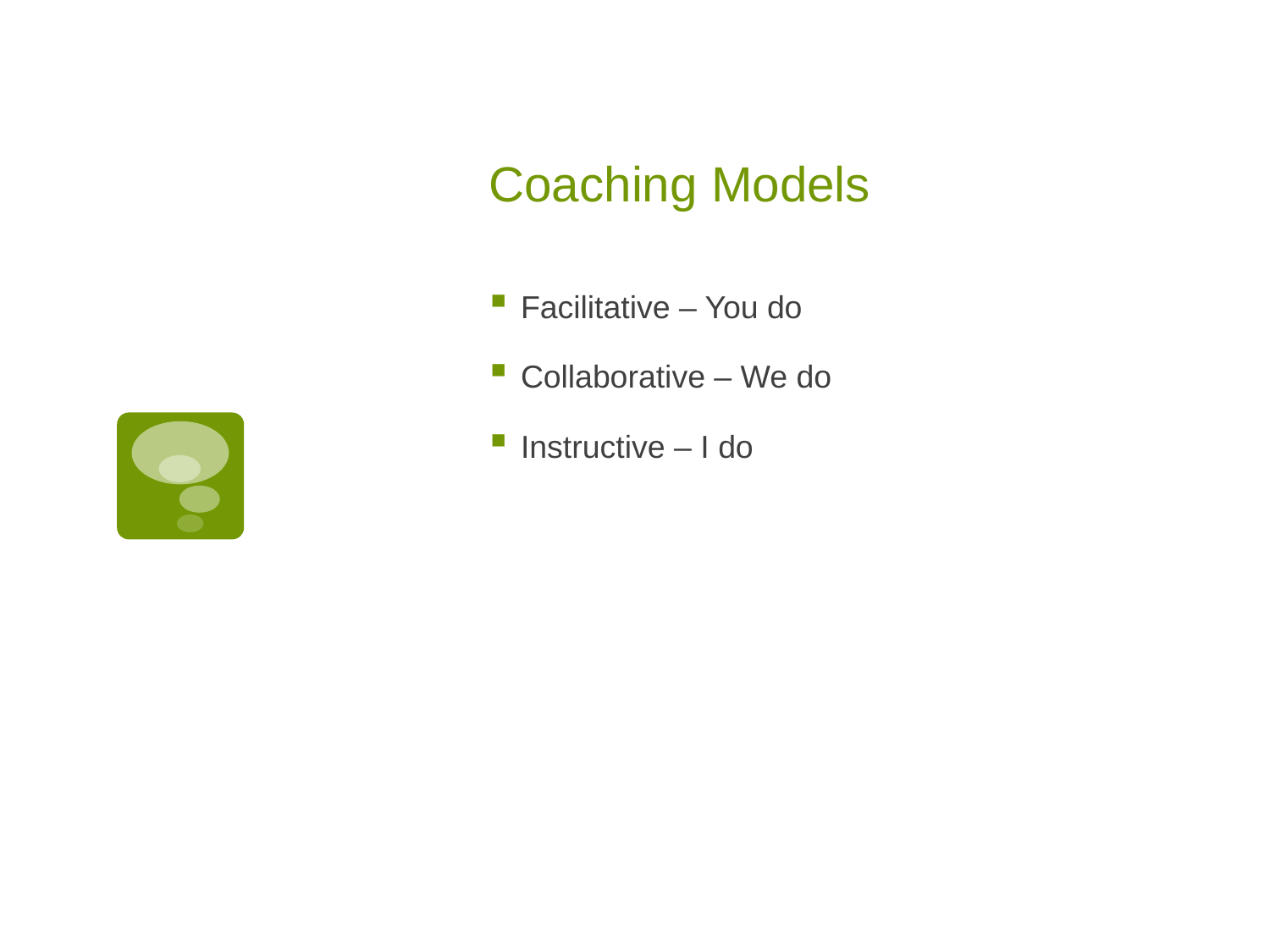

# Coaching Models
Facilitative – You do
Collaborative – We do
Instructive – I do